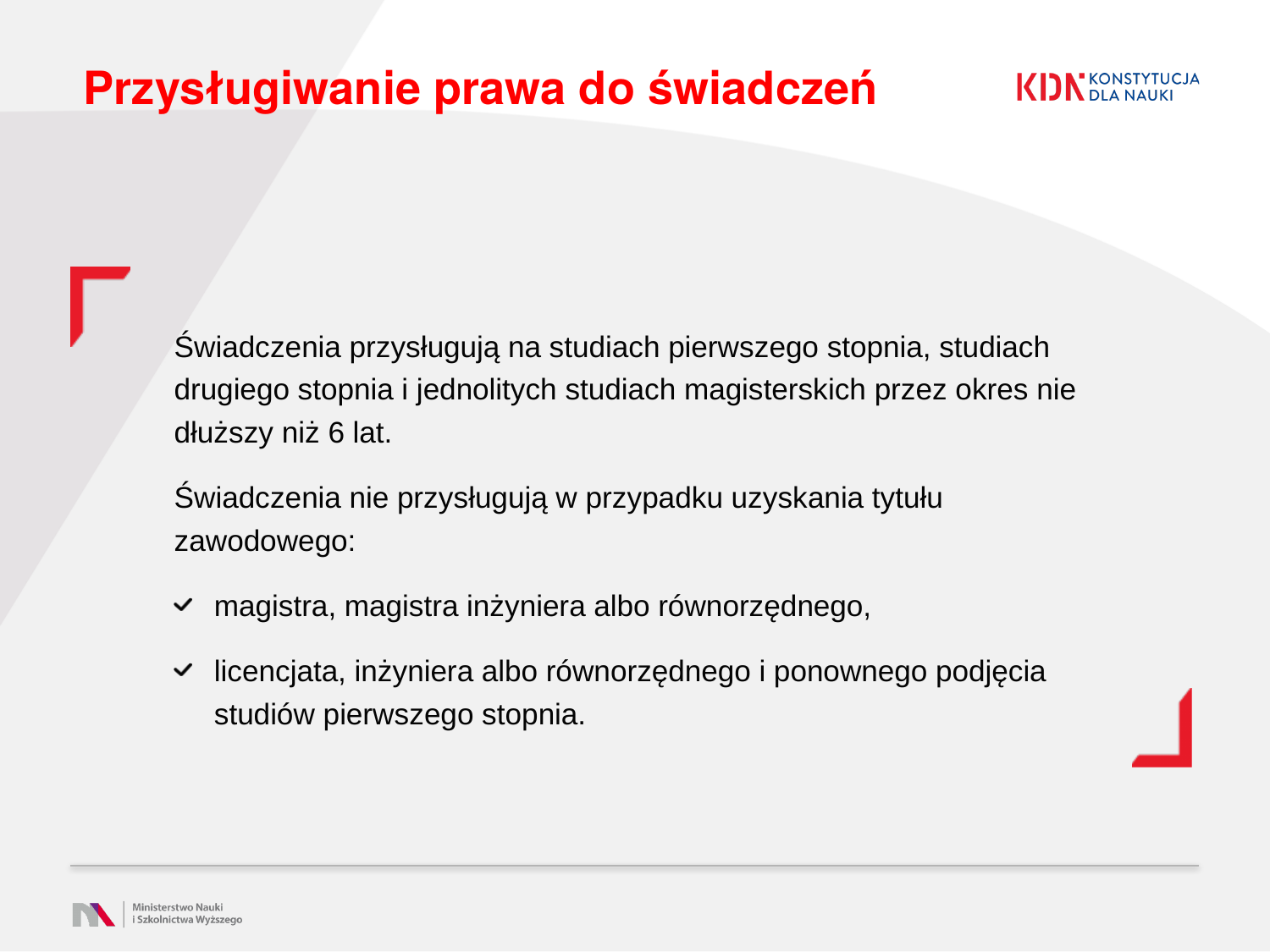

# Przysługiwanie prawa do świadczeń
Świadczenia przysługują na studiach pierwszego stopnia, studiach drugiego stopnia i jednolitych studiach magisterskich przez okres nie dłuższy niż 6 lat.
Świadczenia nie przysługują w przypadku uzyskania tytułu zawodowego:
magistra, magistra inżyniera albo równorzędnego,
licencjata, inżyniera albo równorzędnego i ponownego podjęcia studiów pierwszego stopnia.